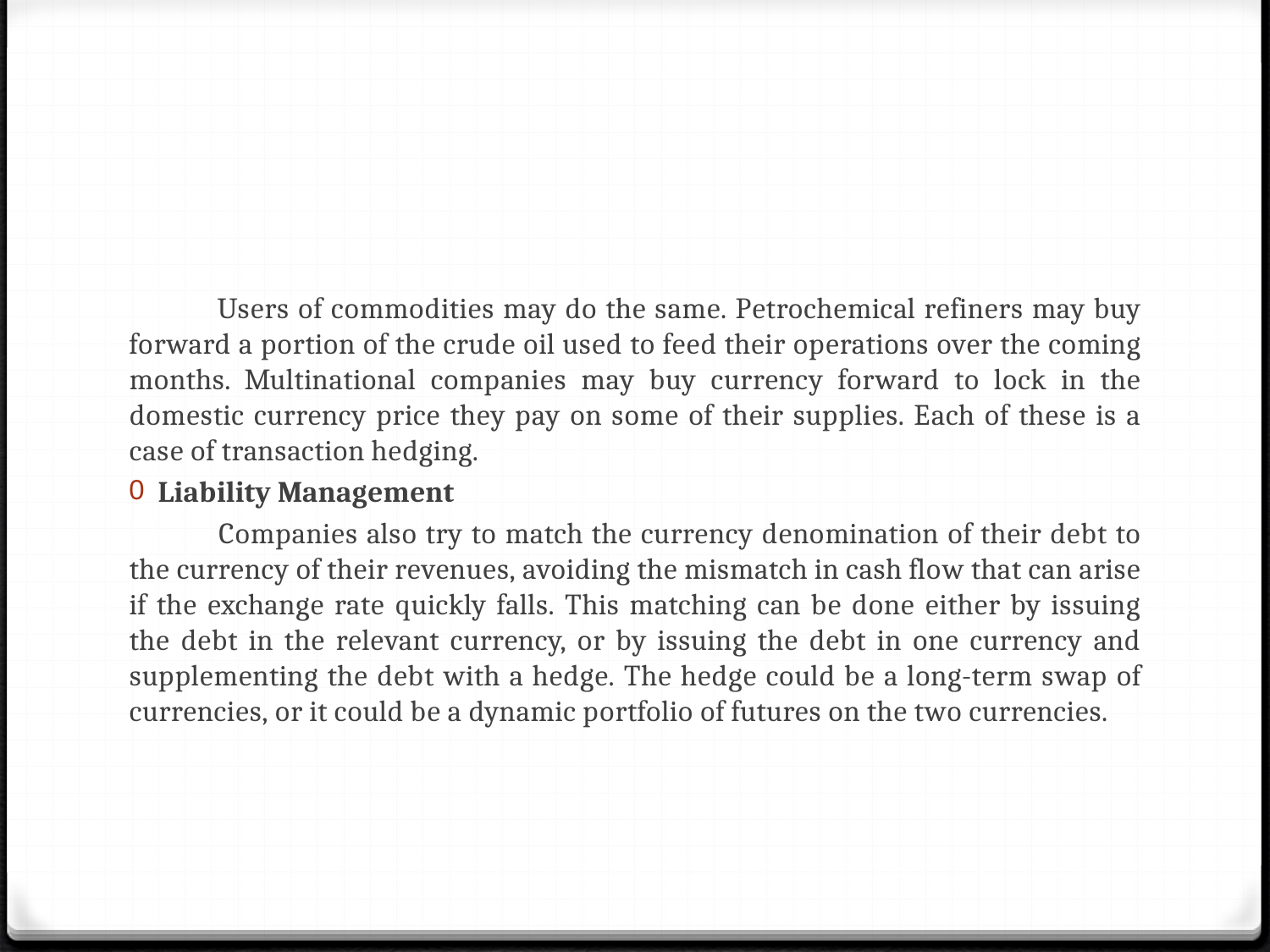

#
	Users of commodities may do the same. Petrochemical refiners may buy forward a portion of the crude oil used to feed their operations over the coming months. Multinational companies may buy currency forward to lock in the domestic currency price they pay on some of their supplies. Each of these is a case of transaction hedging.
Liability Management
	Companies also try to match the currency denomination of their debt to the currency of their revenues, avoiding the mismatch in cash flow that can arise if the exchange rate quickly falls. This matching can be done either by issuing the debt in the relevant currency, or by issuing the debt in one currency and supplementing the debt with a hedge. The hedge could be a long-term swap of currencies, or it could be a dynamic portfolio of futures on the two currencies.